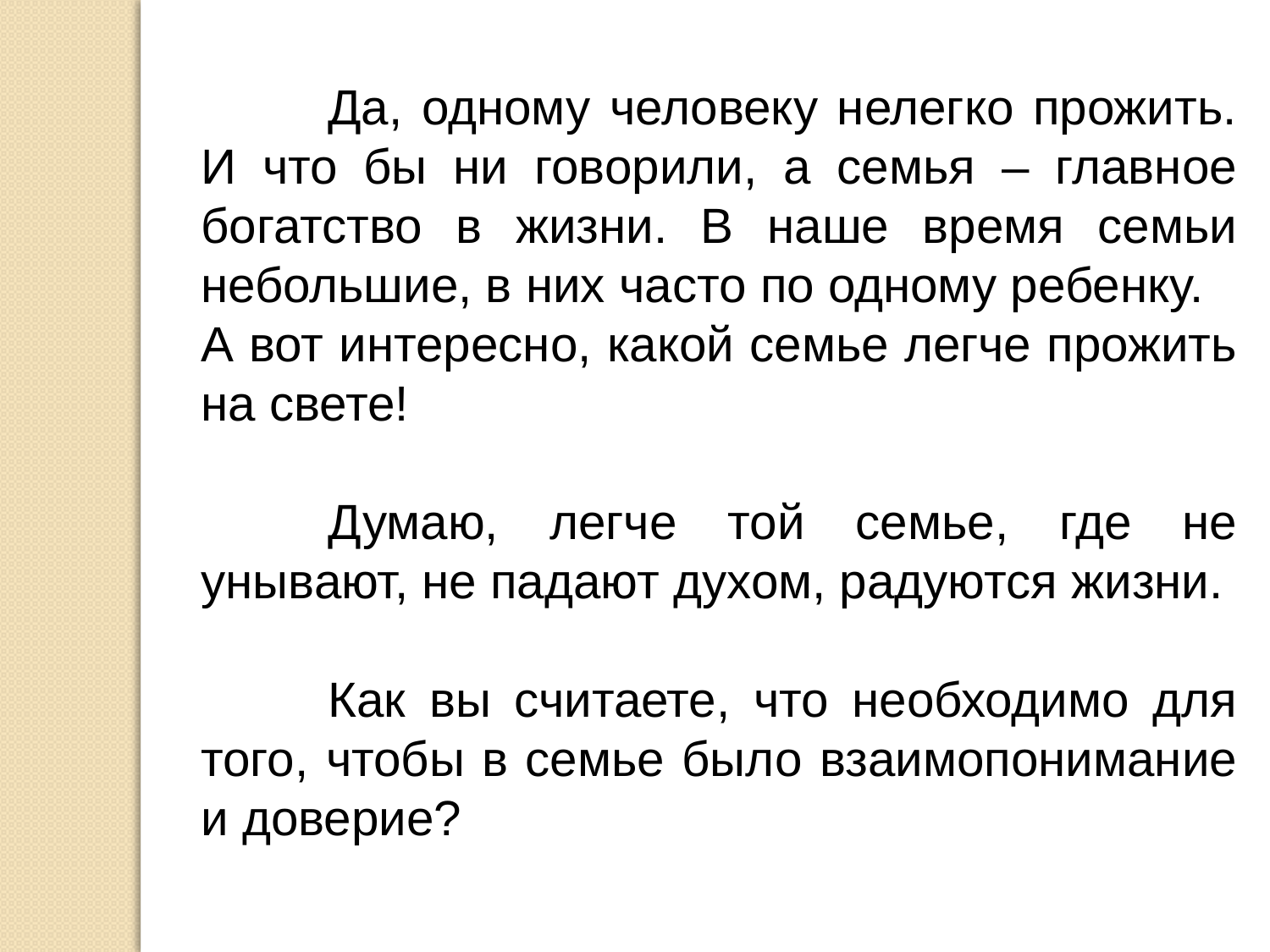

Да, одному человеку нелегко прожить. И что бы ни говорили, а семья – главное богатство в жизни. В наше время семьи небольшие, в них часто по одному ребенку.
А вот интересно, какой семье легче прожить на свете!

	Думаю, легче той семье, где не унывают, не падают духом, радуются жизни.

	Как вы считаете, что необходимо для того, чтобы в семье было взаимопонимание и доверие?